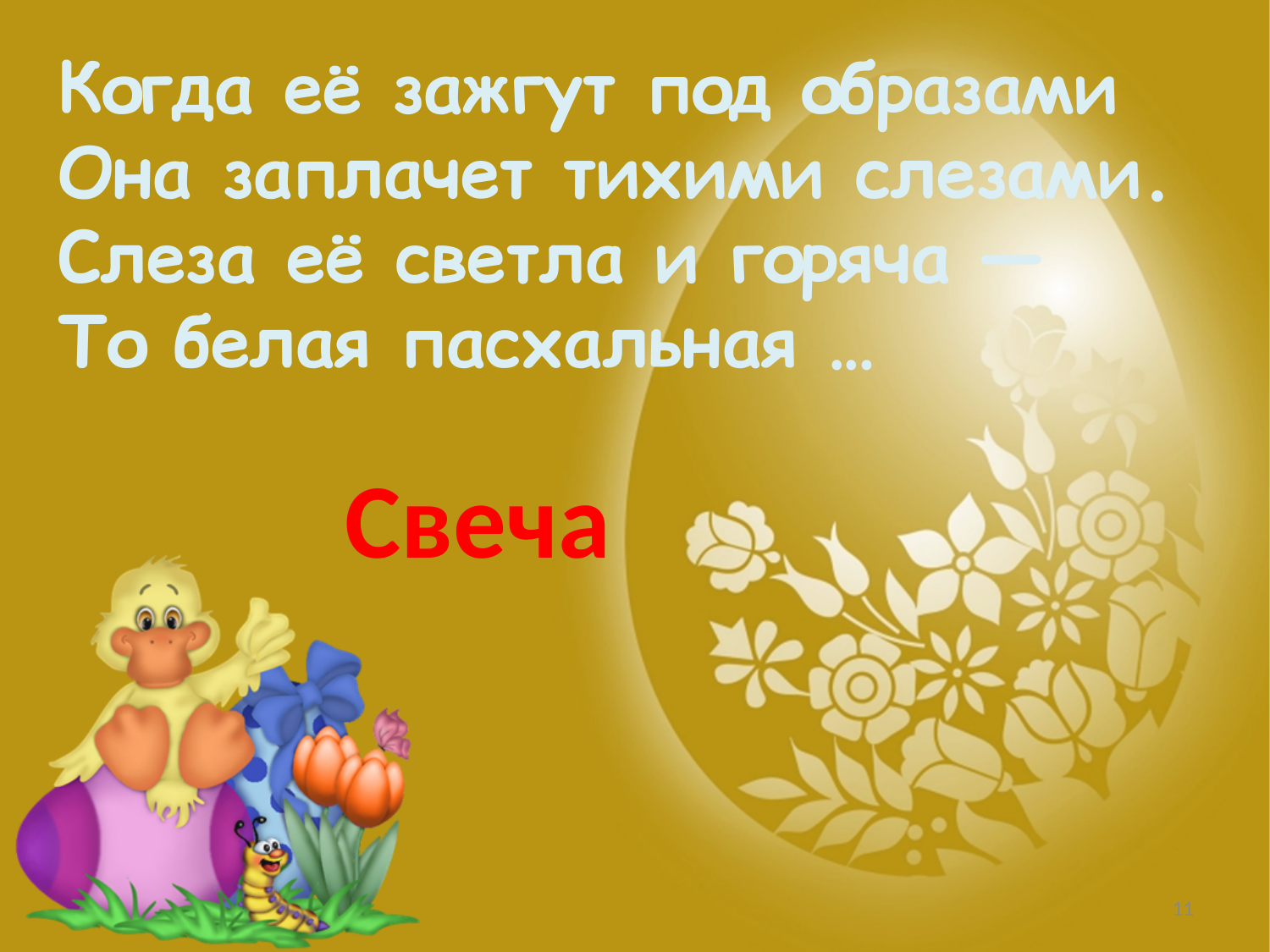

Когда её зажгут под образами
Она заплачет тихими слезами.
Слеза её светла и горяча —
То белая пасхальная …
Свеча
11